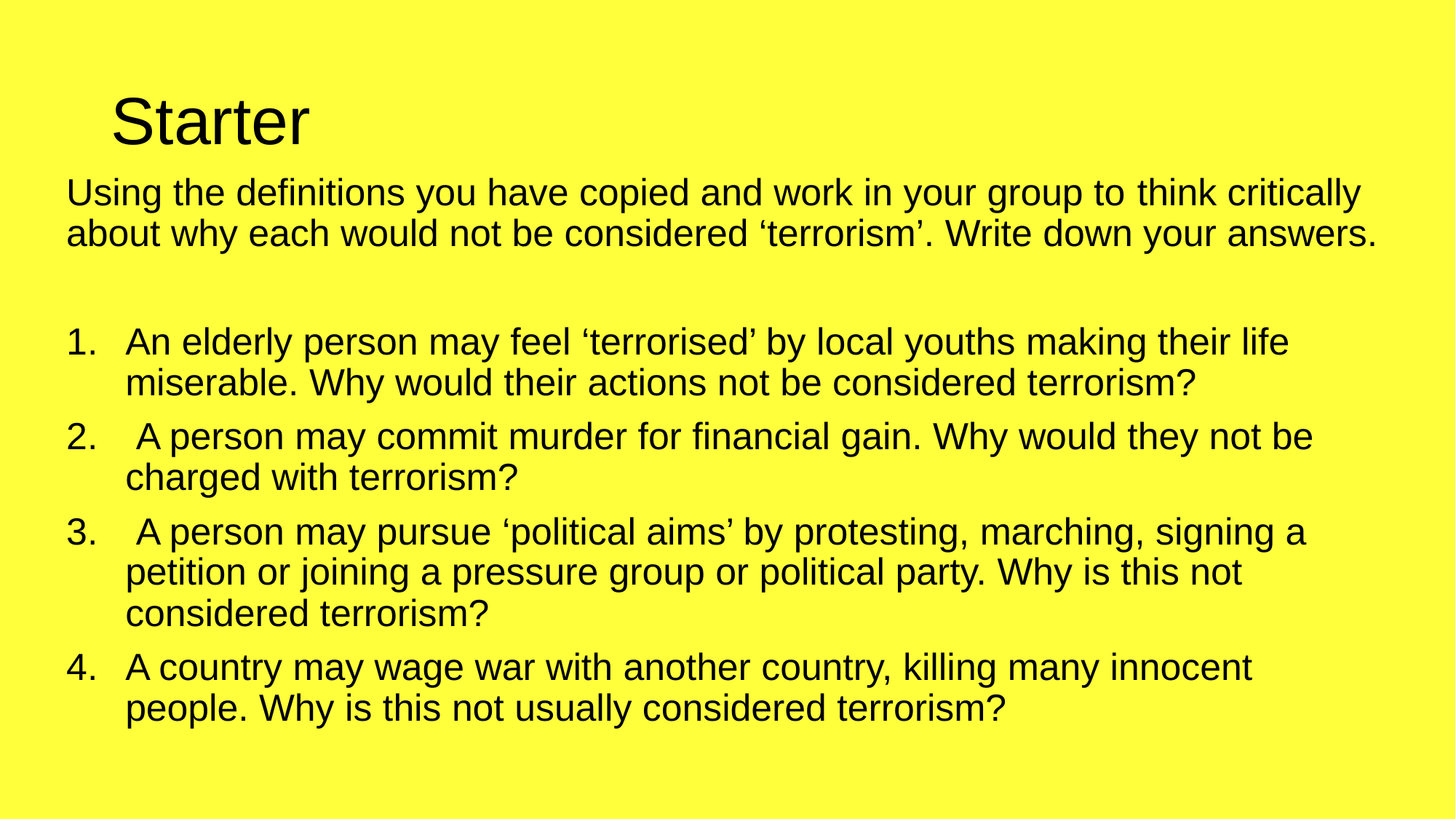

# Starter
Using the definitions you have copied and work in your group to think critically about why each would not be considered ‘terrorism’. Write down your answers.

An elderly person may feel ‘terrorised’ by local youths making their life miserable. Why would their actions not be considered terrorism?
 A person may commit murder for financial gain. Why would they not be charged with terrorism?
 A person may pursue ‘political aims’ by protesting, marching, signing a petition or joining a pressure group or political party. Why is this not considered terrorism?
A country may wage war with another country, killing many innocent people. Why is this not usually considered terrorism?